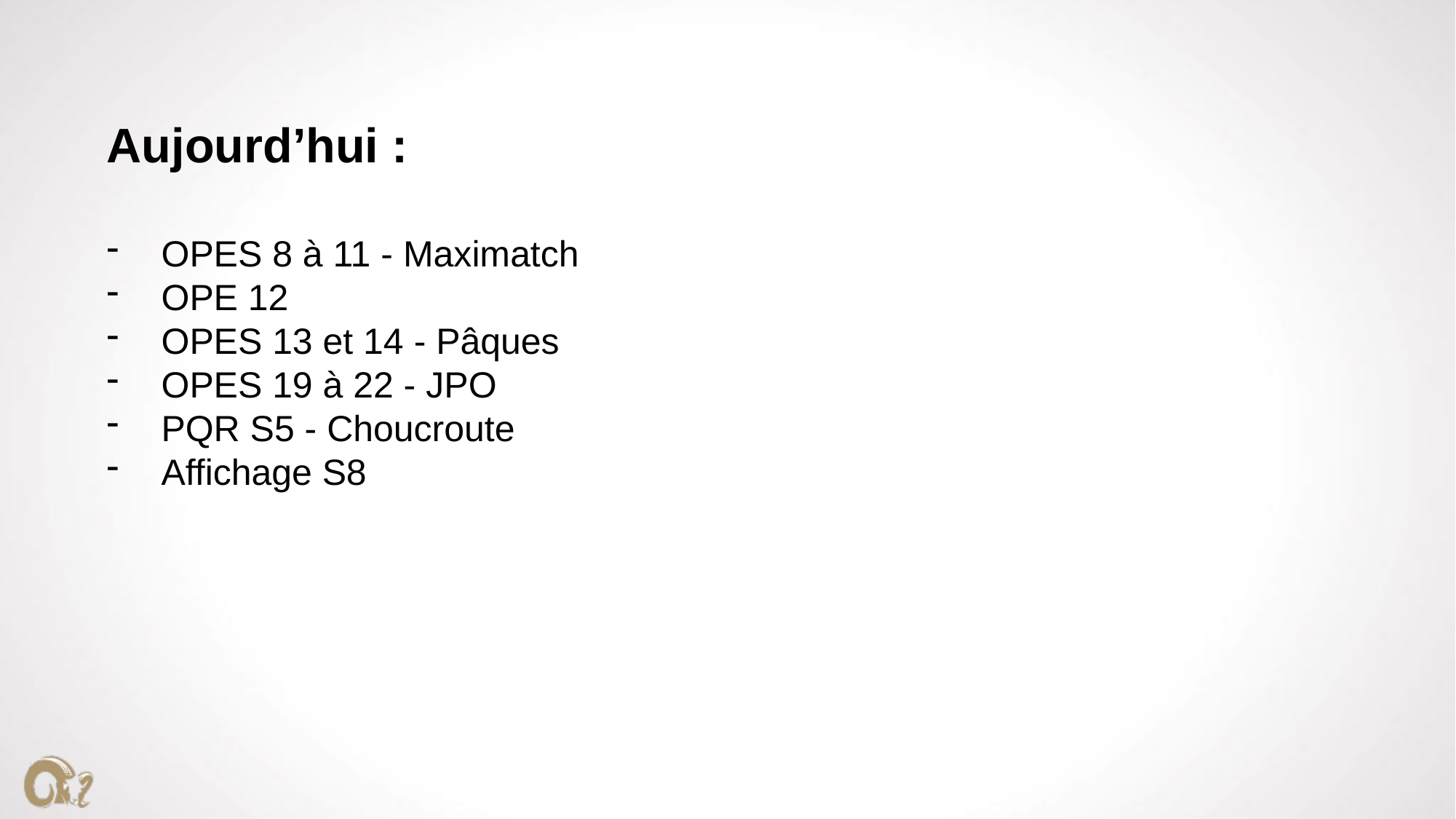

Aujourd’hui :

OPES 8 à 11 - Maximatch
OPE 12
OPES 13 et 14 - Pâques
OPES 19 à 22 - JPO
PQR S5 - Choucroute
Affichage S8